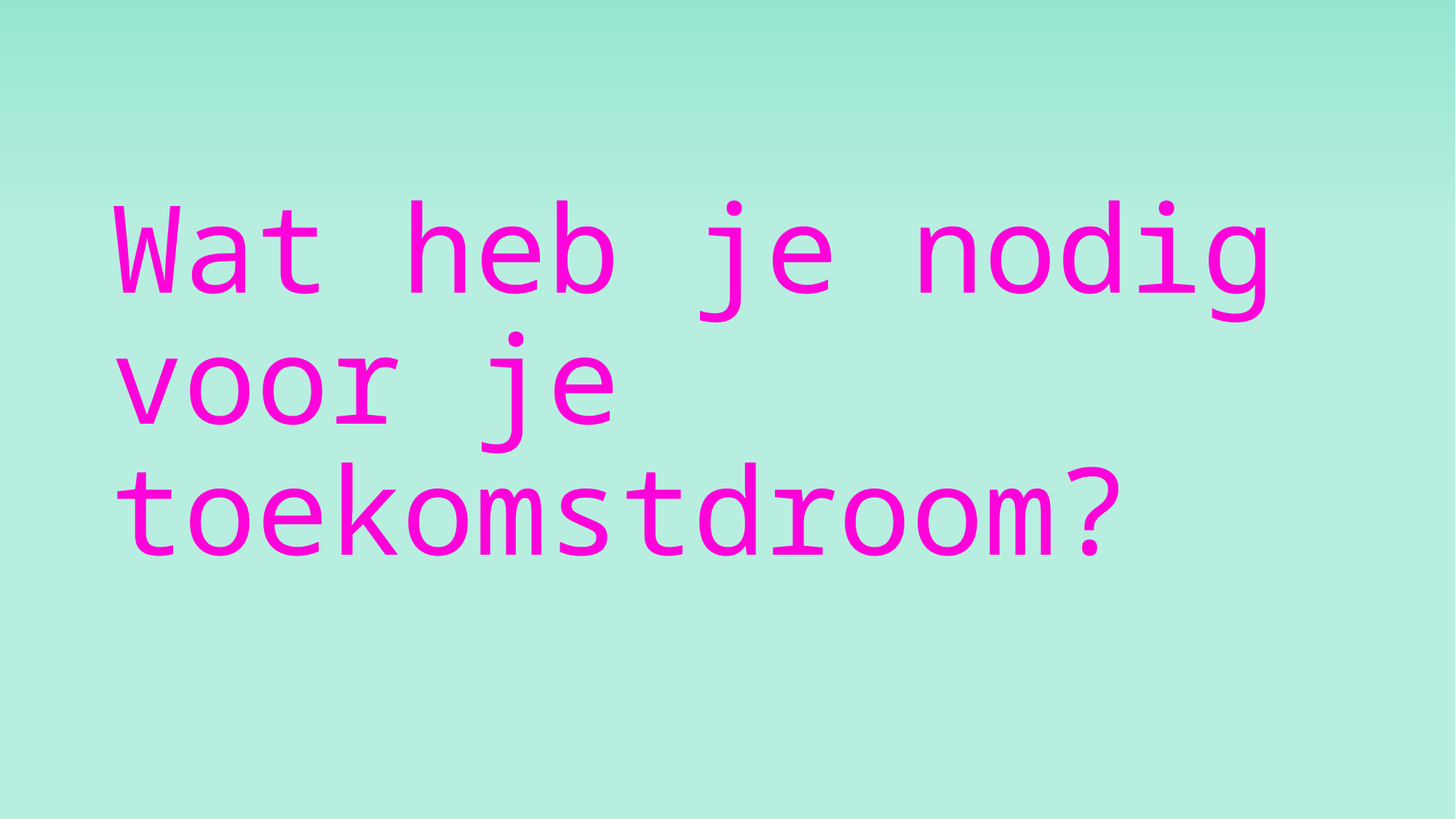

# Wat heb je nodig voor je toekomstdroom?